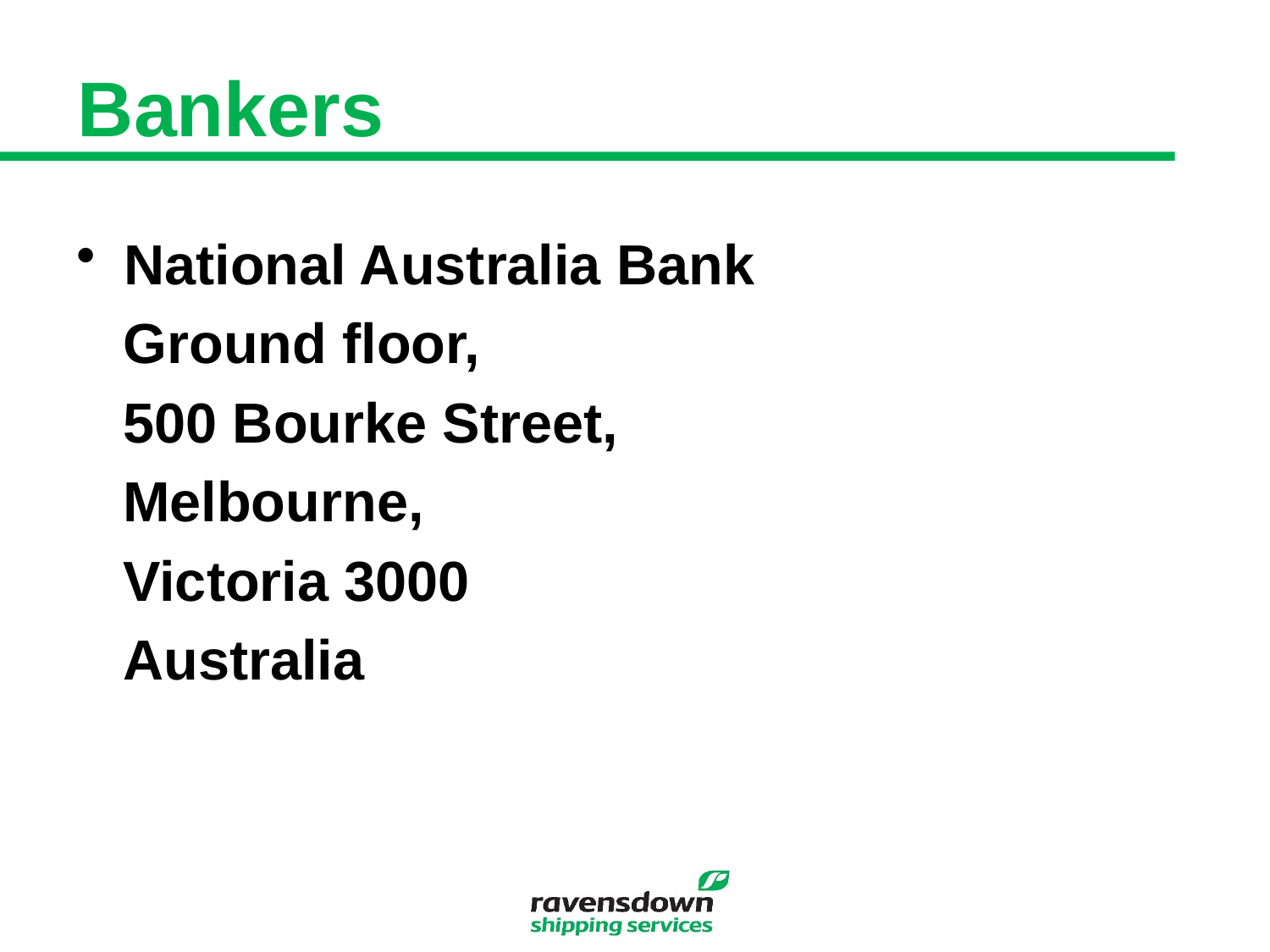

# Bankers
National Australia Bank
   Ground floor,
   500 Bourke Street,
   Melbourne,
   Victoria 3000
   Australia